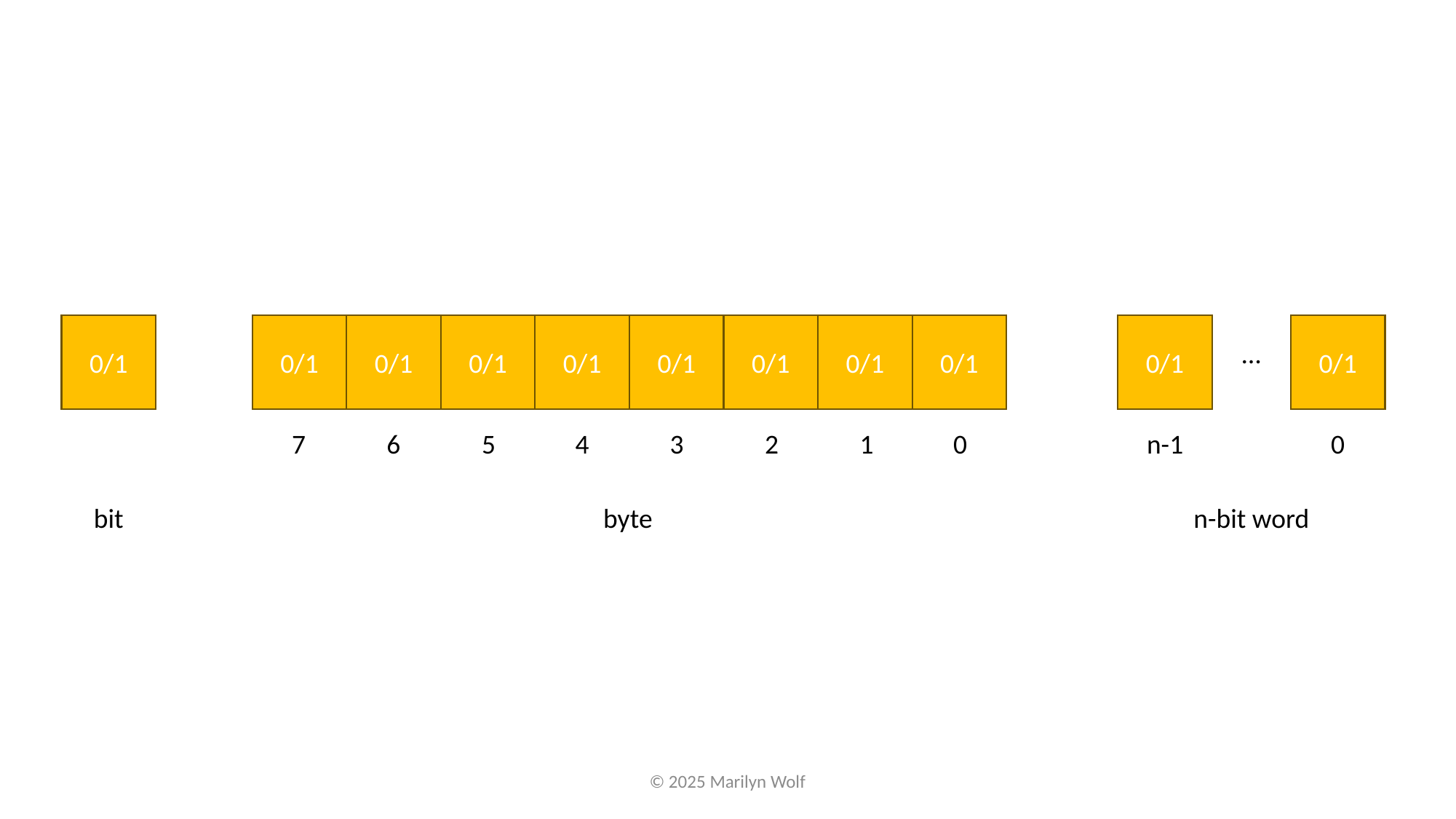

0/1
0/1
0/1
0/1
0/1
0/1
0/1
0/1
0/1
0/1
0/1
…
7
6
5
4
3
2
1
0
n-1
0
bit
byte
n-bit word
© 2025 Marilyn Wolf